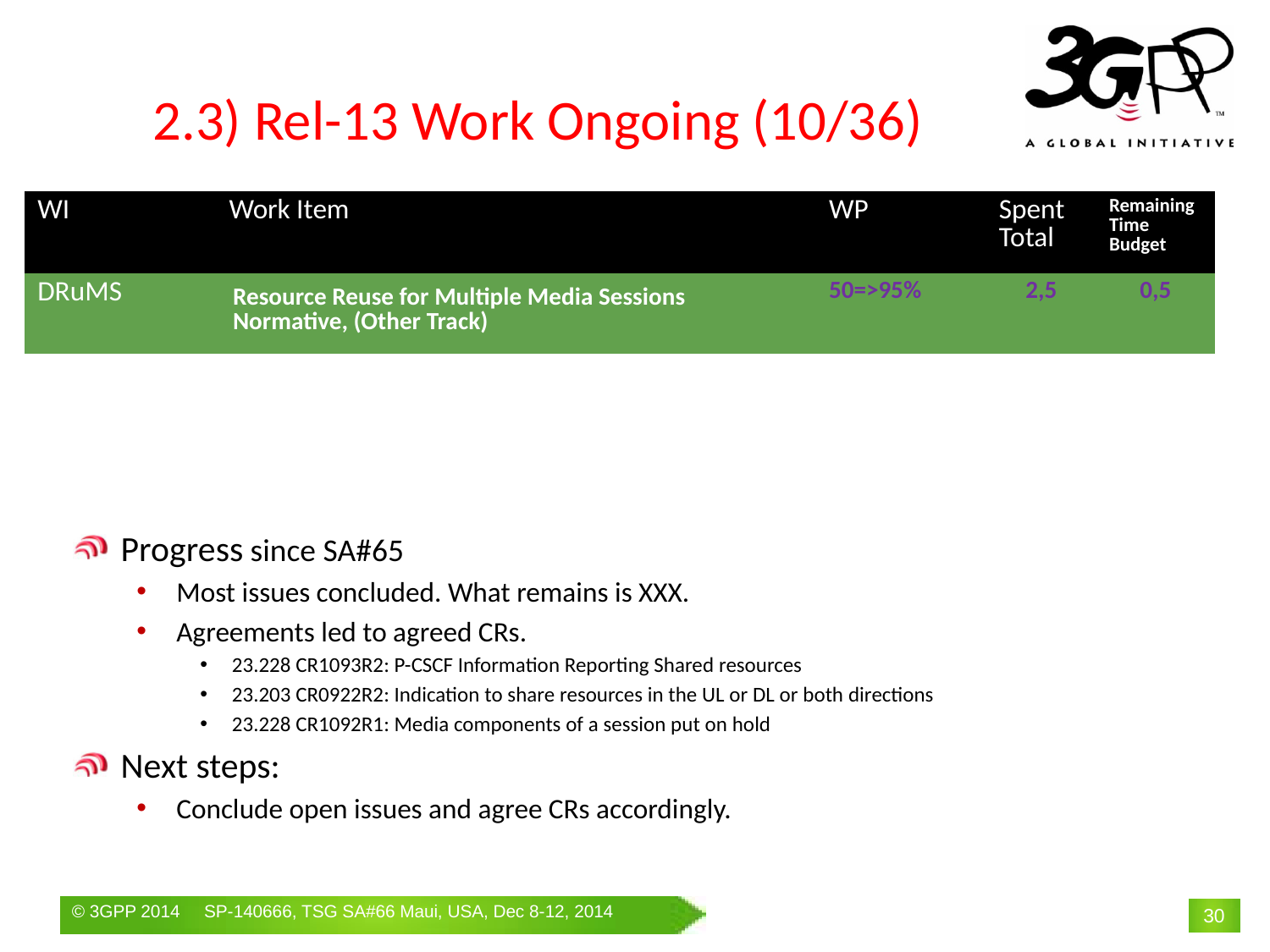

# 2.3) Rel-13 Work Ongoing (10/36)
| WI | Work Item | WP | Spent Total | Remaining Time Budget |
| --- | --- | --- | --- | --- |
| DRuMS | Resource Reuse for Multiple Media Sessions Normative, (Other Track) | 50=>95% | 2,5 | 0,5 |
Progress since SA#65
Most issues concluded. What remains is XXX.
Agreements led to agreed CRs.
23.228 CR1093R2: P-CSCF Information Reporting Shared resources
23.203 CR0922R2: Indication to share resources in the UL or DL or both directions
23.228 CR1092R1: Media components of a session put on hold
Next steps:
Conclude open issues and agree CRs accordingly.